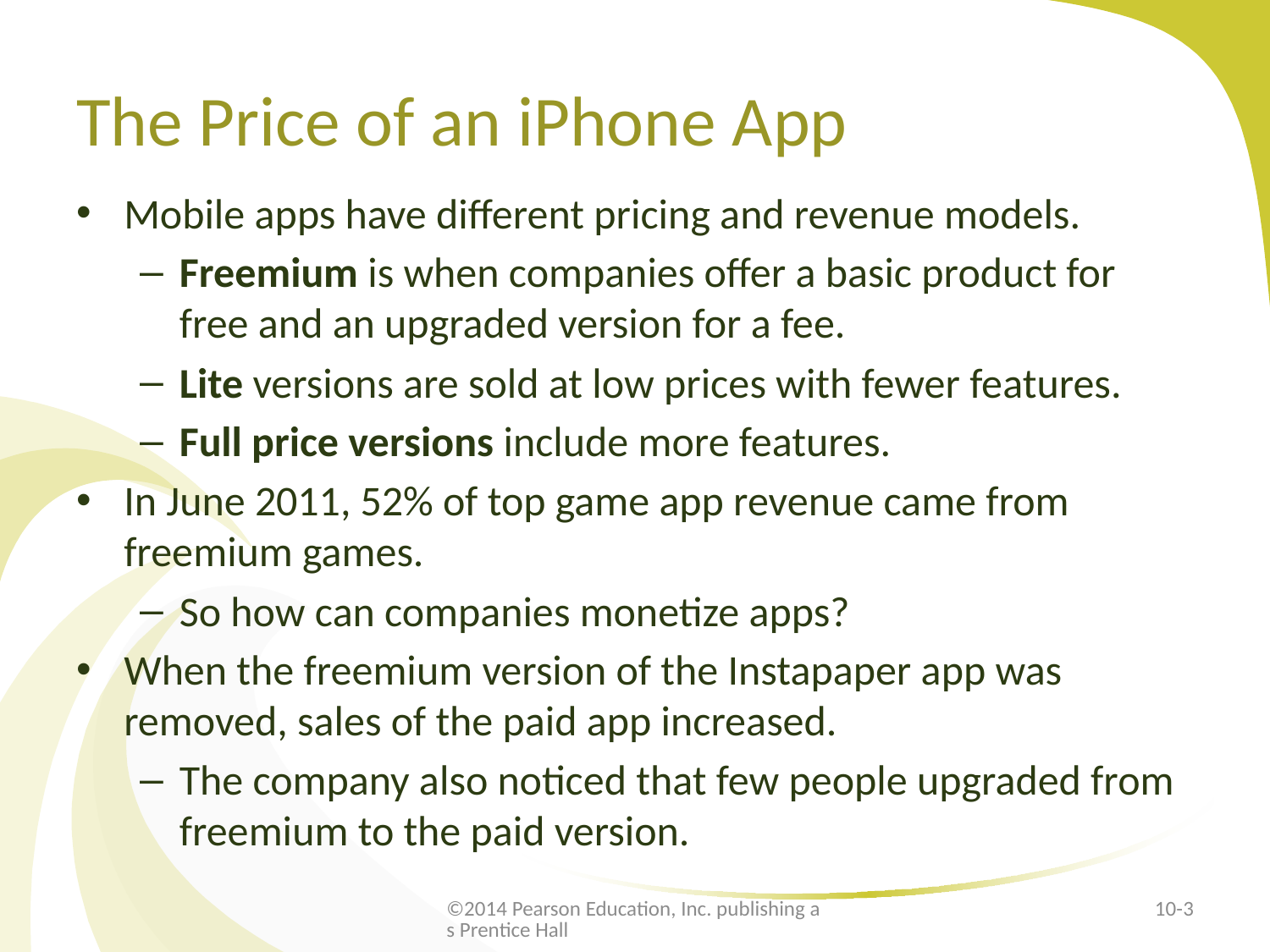

# The Price of an iPhone App
Mobile apps have different pricing and revenue models.
Freemium is when companies offer a basic product for free and an upgraded version for a fee.
Lite versions are sold at low prices with fewer features.
Full price versions include more features.
In June 2011, 52% of top game app revenue came from freemium games.
So how can companies monetize apps?
When the freemium version of the Instapaper app was removed, sales of the paid app increased.
The company also noticed that few people upgraded from freemium to the paid version.

©2014 Pearson Education, Inc. publishing as Prentice Hall
10-3